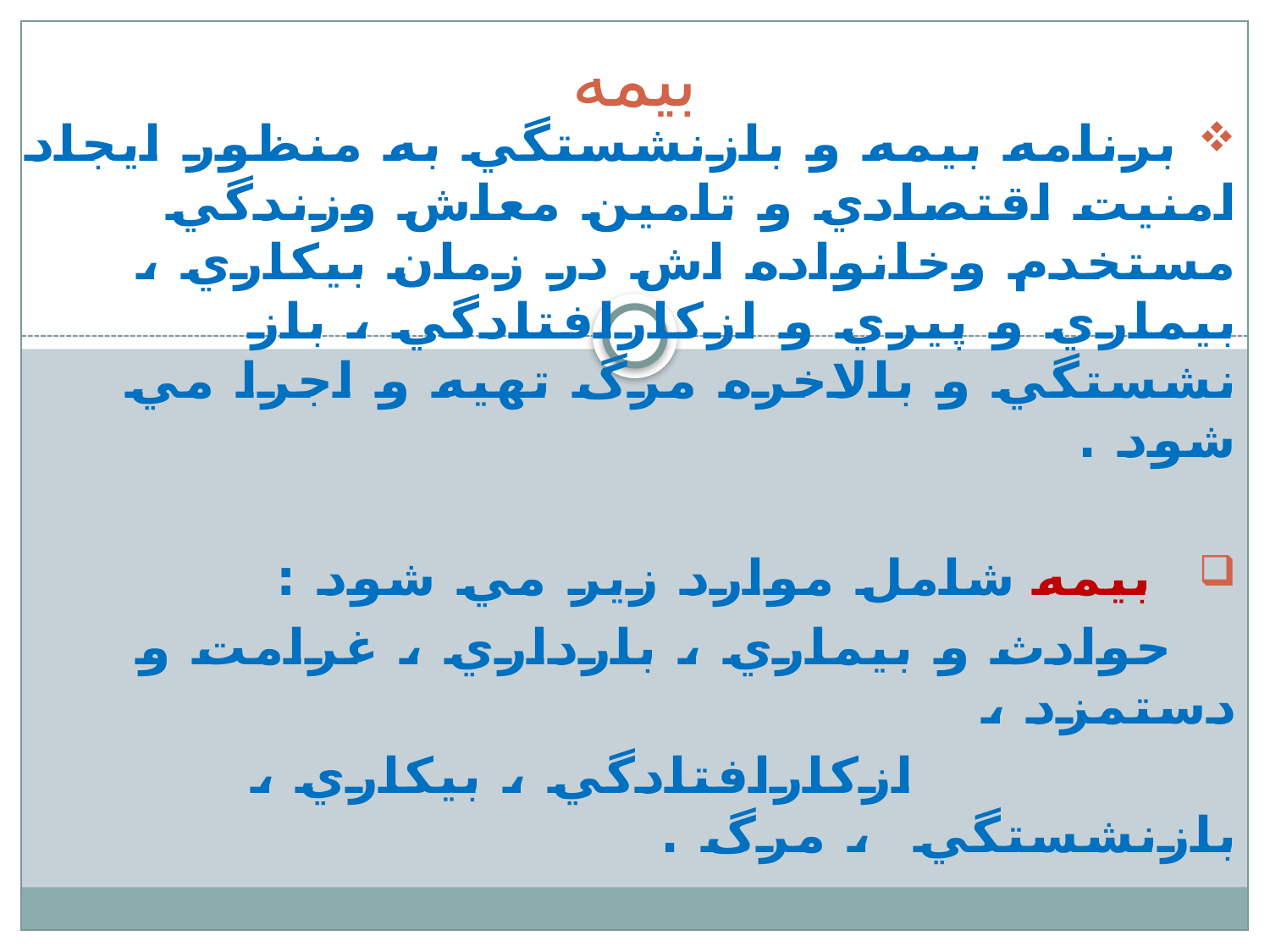

# بيمه
 برنامه بيمه و بازنشستگي به منظور ايجاد امنيت اقتصادي و تامين معاش وزندگي مستخدم وخانواده اش در زمان بيكاري ، بيماري و پيري و ازكارافتادگي ، باز نشستگي و بالاخره مرگ تهيه و اجرا مي شود .

  بيمه شامل موارد زير مي شود :
   حوادث و بيماري ، بارداري ، غرامت و دستمزد ،
               ازكارافتادگي ، بيكاري ،  بازنشستگي  ، مرگ .